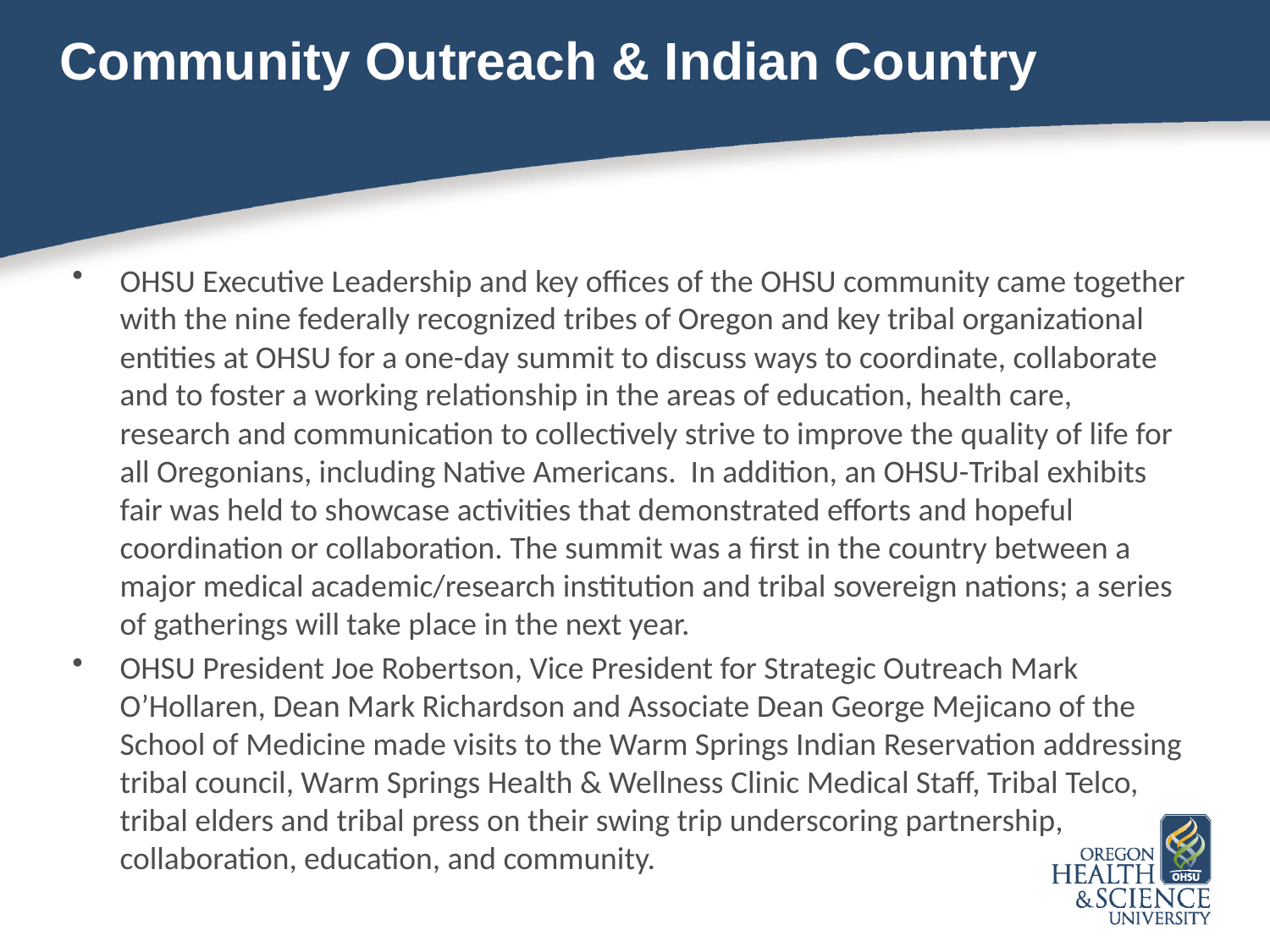

# Community Outreach & Indian Country
OHSU Executive Leadership and key offices of the OHSU community came together with the nine federally recognized tribes of Oregon and key tribal organizational entities at OHSU for a one-day summit to discuss ways to coordinate, collaborate and to foster a working relationship in the areas of education, health care, research and communication to collectively strive to improve the quality of life for all Oregonians, including Native Americans.  In addition, an OHSU-Tribal exhibits fair was held to showcase activities that demonstrated efforts and hopeful coordination or collaboration. The summit was a first in the country between a major medical academic/research institution and tribal sovereign nations; a series of gatherings will take place in the next year.
OHSU President Joe Robertson, Vice President for Strategic Outreach Mark O’Hollaren, Dean Mark Richardson and Associate Dean George Mejicano of the School of Medicine made visits to the Warm Springs Indian Reservation addressing tribal council, Warm Springs Health & Wellness Clinic Medical Staff, Tribal Telco, tribal elders and tribal press on their swing trip underscoring partnership, collaboration, education, and community.